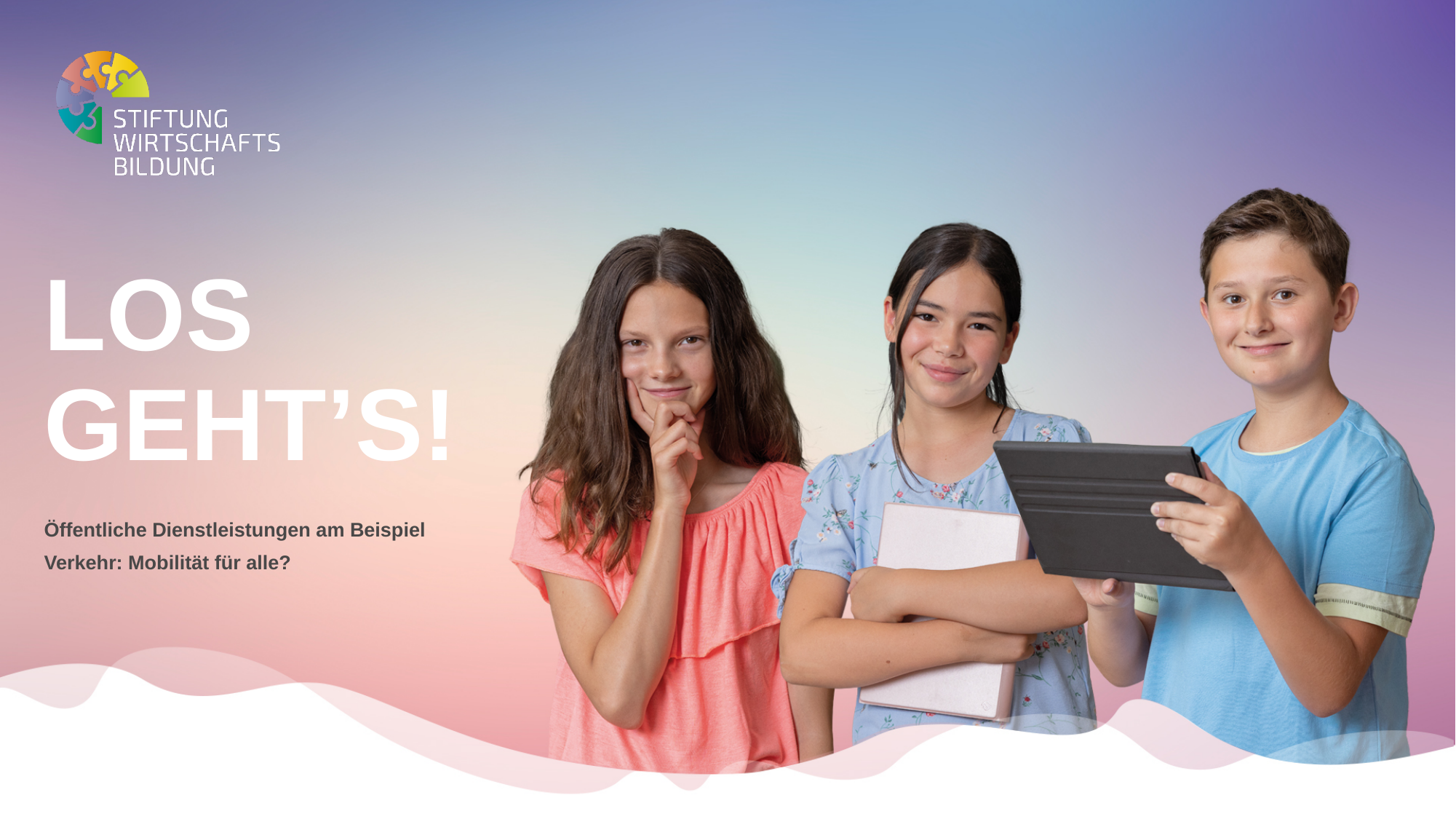

# Los Geht’s!
Öffentliche Dienstleistungen am Beispiel Verkehr: Mobilität für alle?